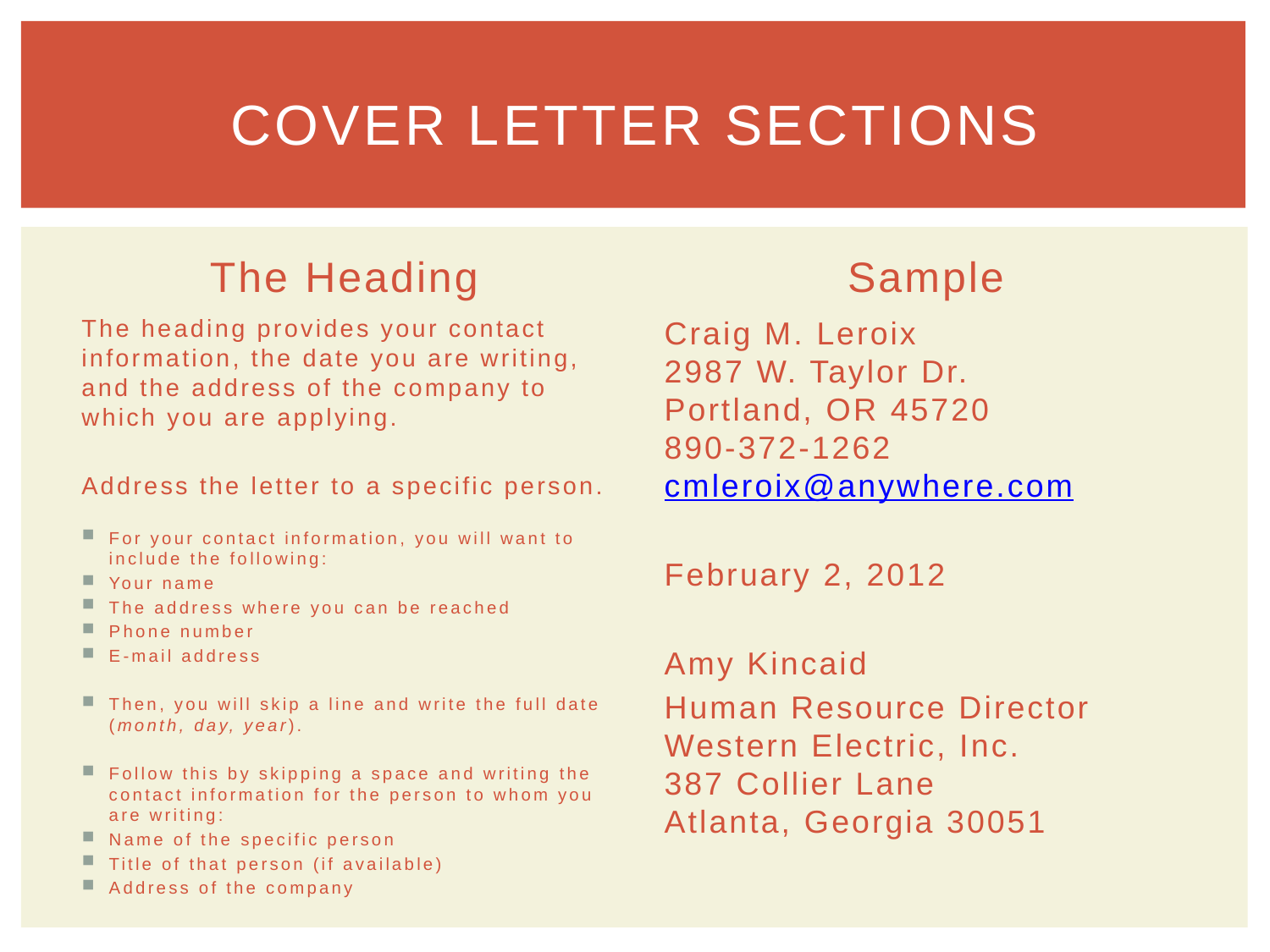

# Cover letter Sections
The Heading
Sample

The heading provides your contact information, the date you are writing, and the address of the company to which you are applying.

Address the letter to a specific person.

For your contact information, you will want to include the following:
Your name
The address where you can be reached
Phone number
E-mail address

Then, you will skip a line and write the full date (month, day, year).

Follow this by skipping a space and writing the contact information for the person to whom you are writing:
Name of the specific person
Title of that person (if available)
Address of the company

Craig M. Leroix
2987 W. Taylor Dr.
Portland, OR 45720
890-372-1262
cmleroix@anywhere.com

February 2, 2012

Amy Kincaid
Human Resource Director
Western Electric, Inc.
387 Collier Lane
Atlanta, Georgia 30051